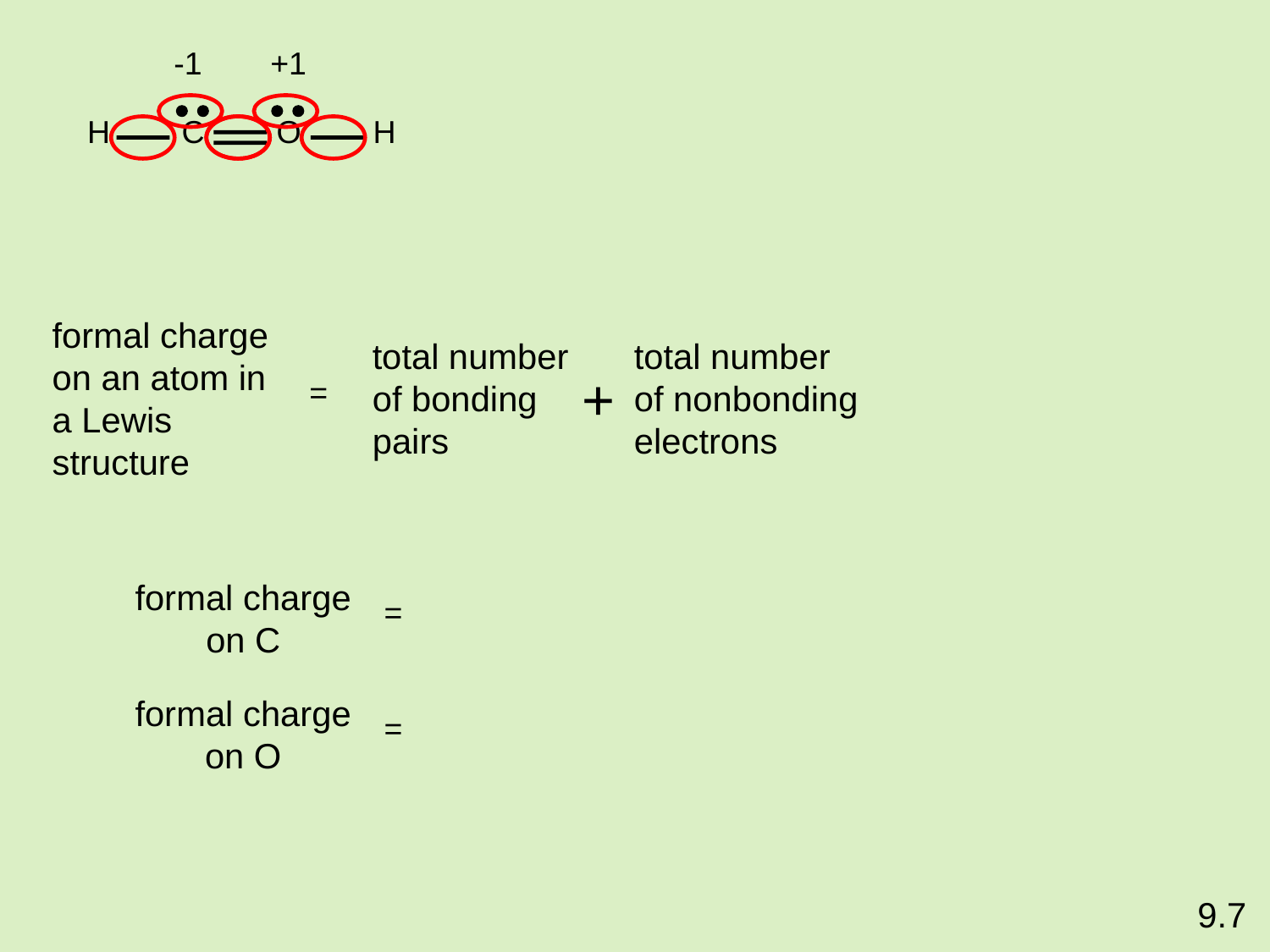

-1
+1

H
C
O
H

formal charge on an atom in a Lewis structure
=
total number of bonding pairs
+
total number of nonbonding electrons
formal charge on C
=
formal charge on O
=
9.7